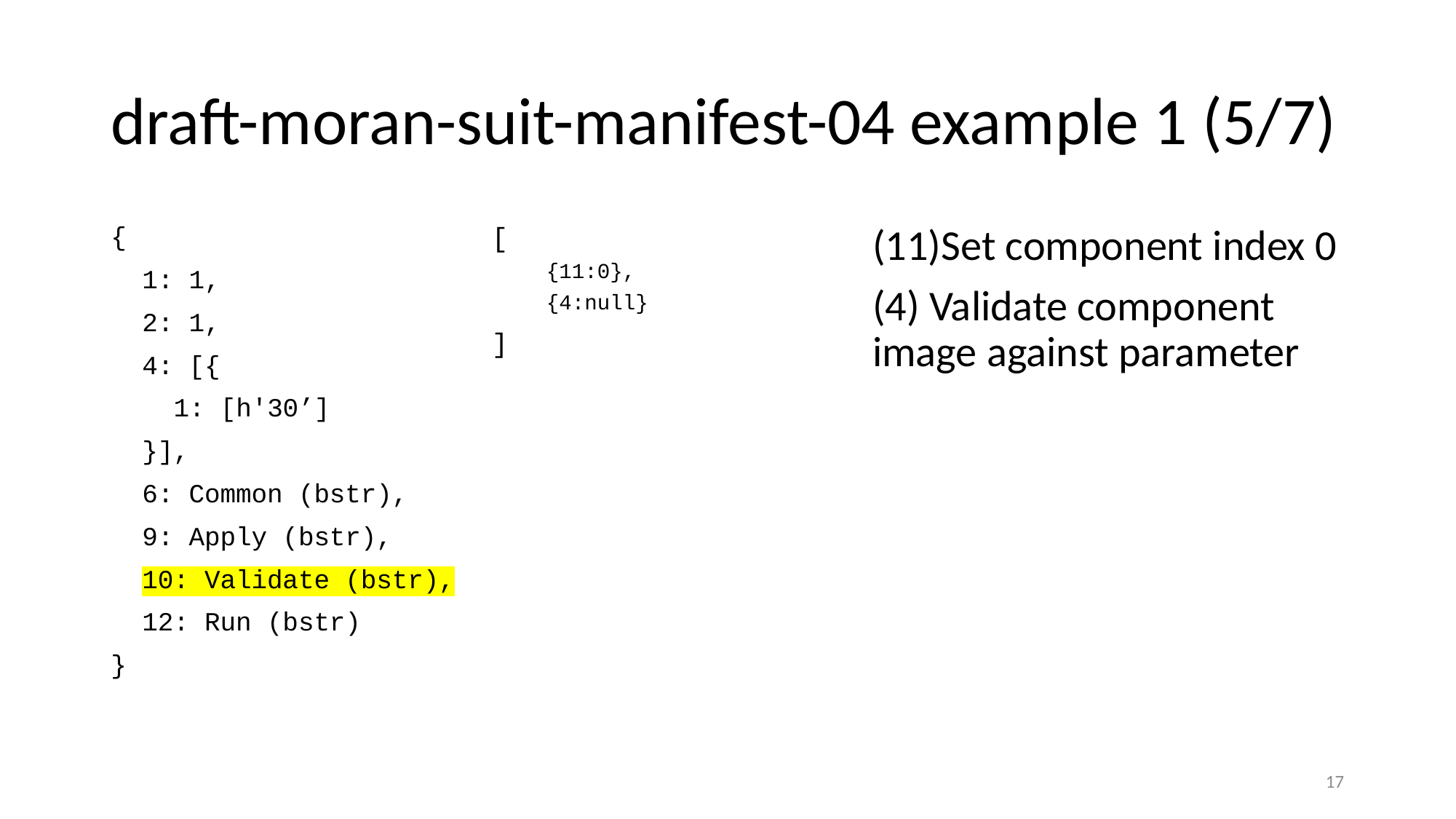

# draft-moran-suit-manifest-04 example 1 (5/7)
[
{11:0},
{4:null}
]
{
  1: 1,
  2: 1,
  4: [{
    1: [h'30’]
  }],
  6: Common (bstr),
  9: Apply (bstr),
  10: Validate (bstr),
  12: Run (bstr)
}

(11)Set component index 0
(4) Validate component image against parameter
17